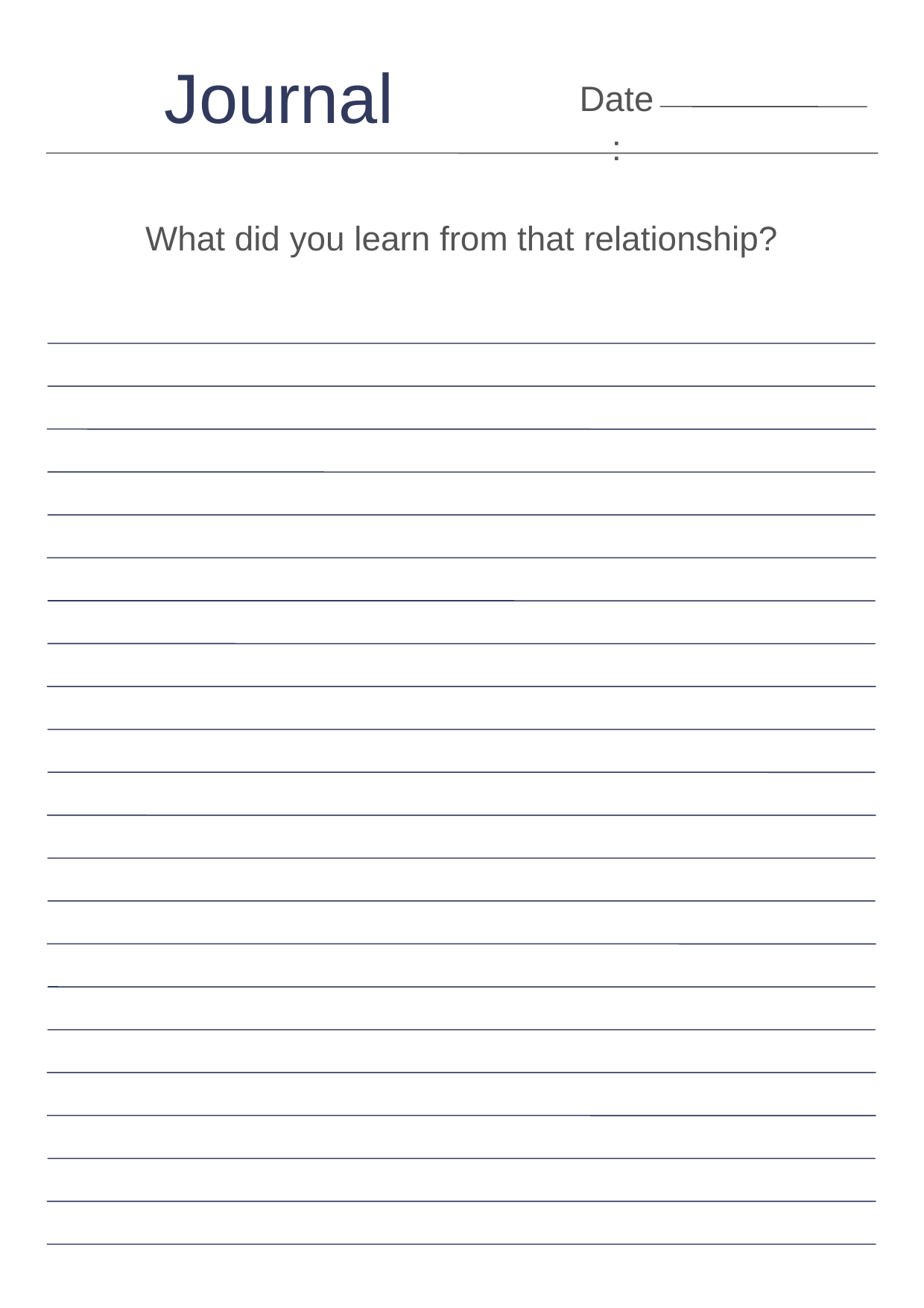

Journal
Date:

What did you learn from that relationship?